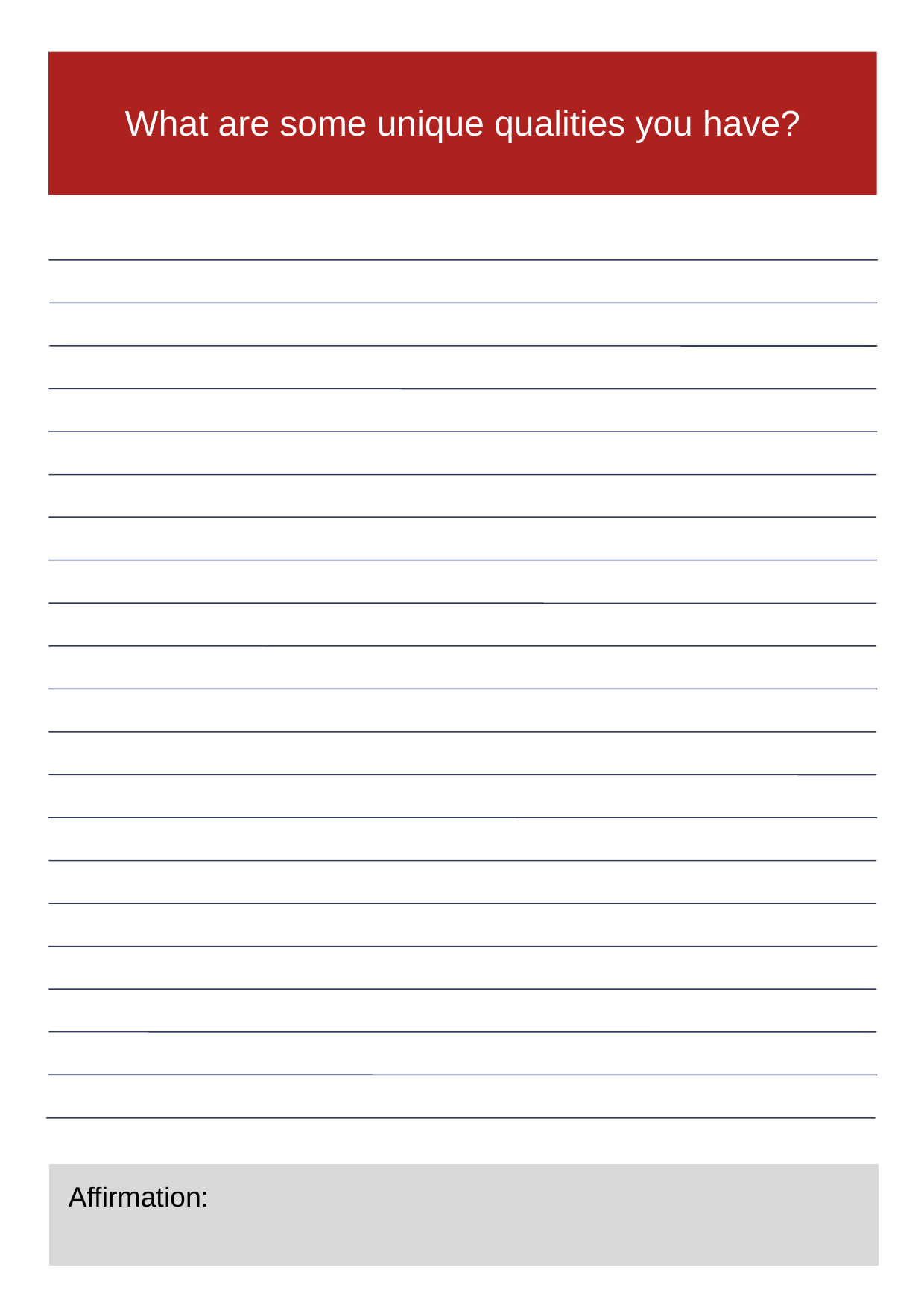

What are some unique qualities you have?

Affirmation: